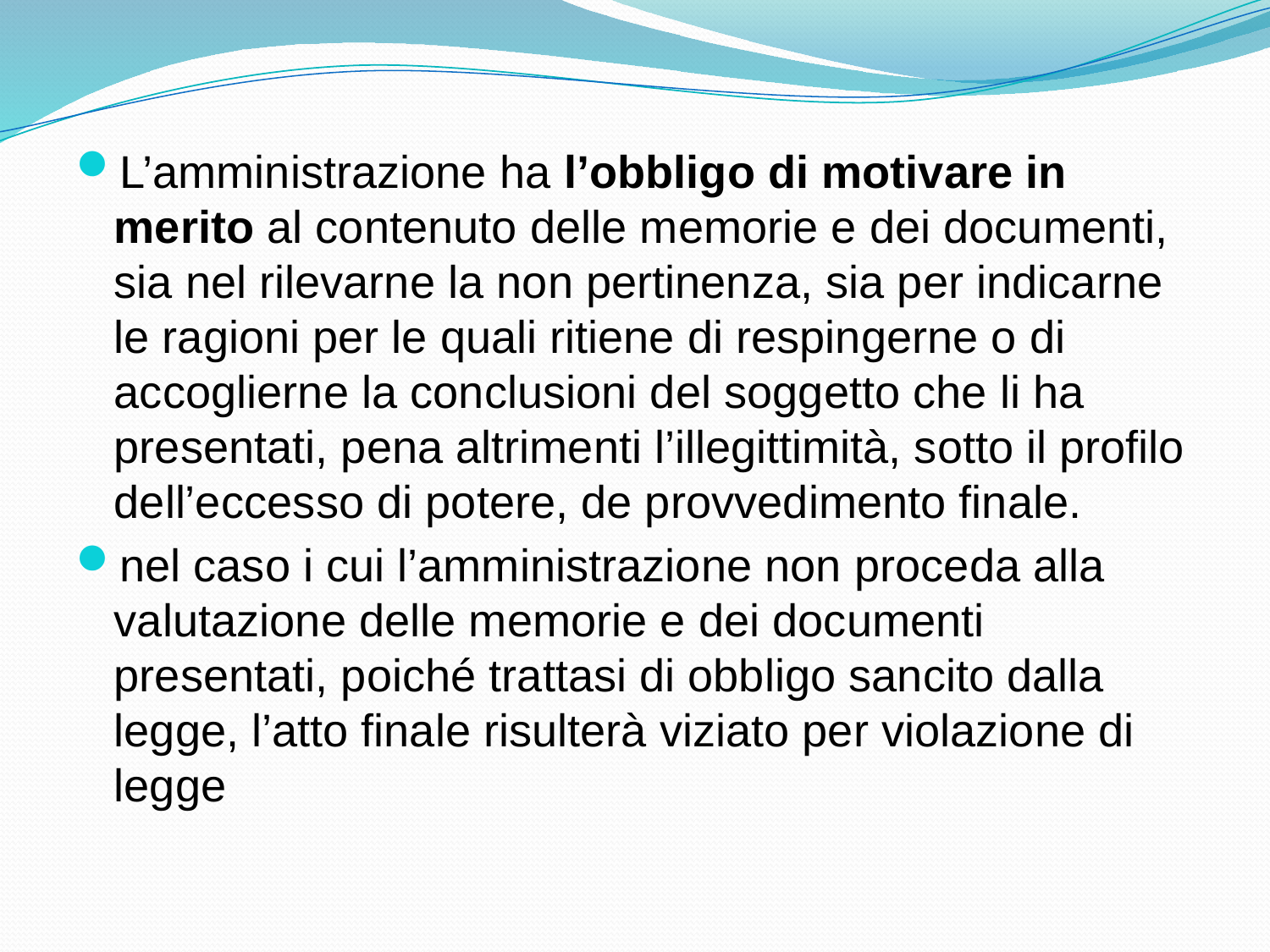

L’amministrazione ha l’obbligo di motivare in merito al contenuto delle memorie e dei documenti, sia nel rilevarne la non pertinenza, sia per indicarne le ragioni per le quali ritiene di respingerne o di accoglierne la conclusioni del soggetto che li ha presentati, pena altrimenti l’illegittimità, sotto il profilo dell’eccesso di potere, de provvedimento finale.
nel caso i cui l’amministrazione non proceda alla valutazione delle memorie e dei documenti presentati, poiché trattasi di obbligo sancito dalla legge, l’atto finale risulterà viziato per violazione di legge